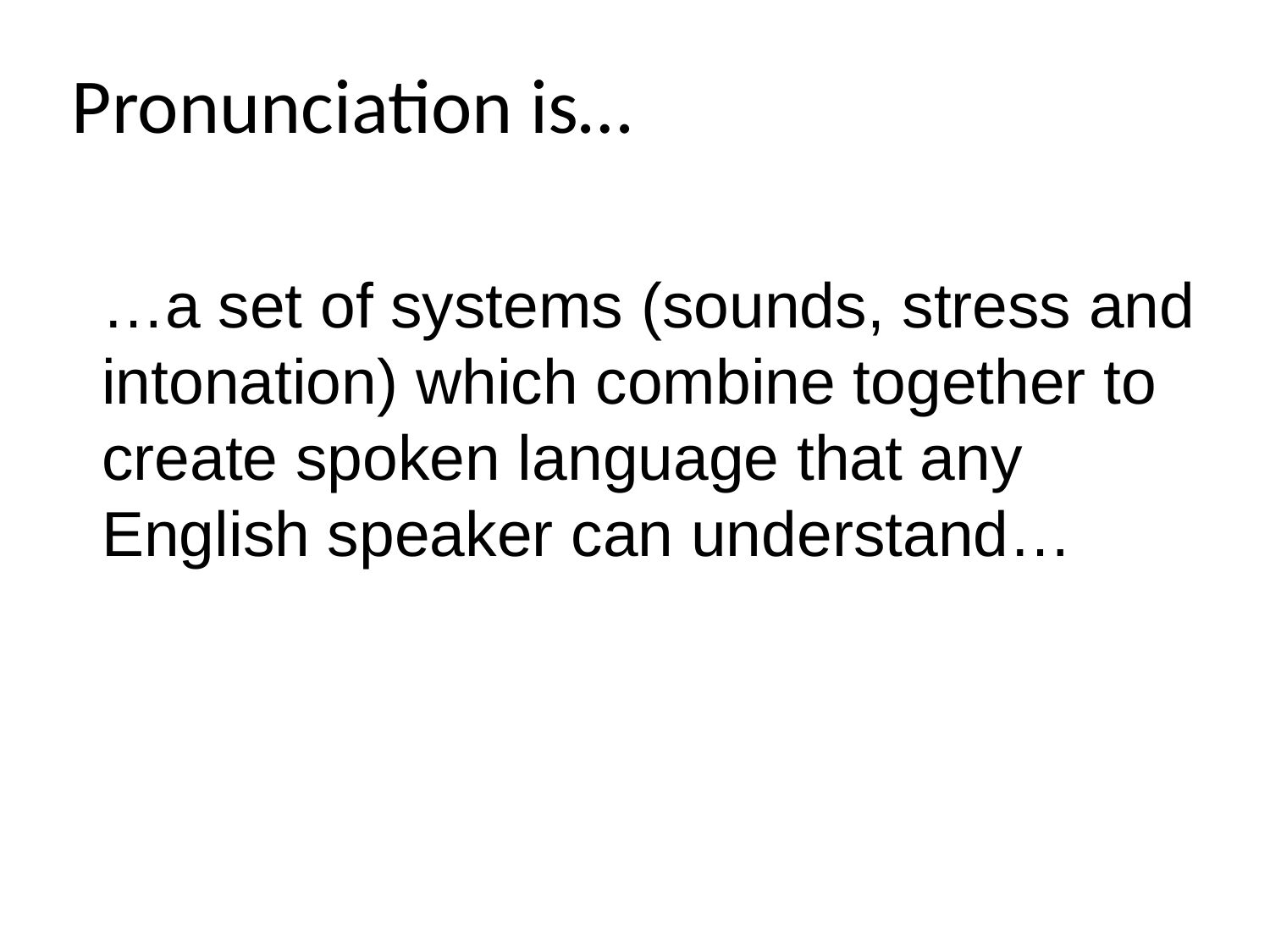

Pronunciation is…

…a set of systems (sounds, stress and intonation) which combine together to create spoken language that any English speaker can understand…